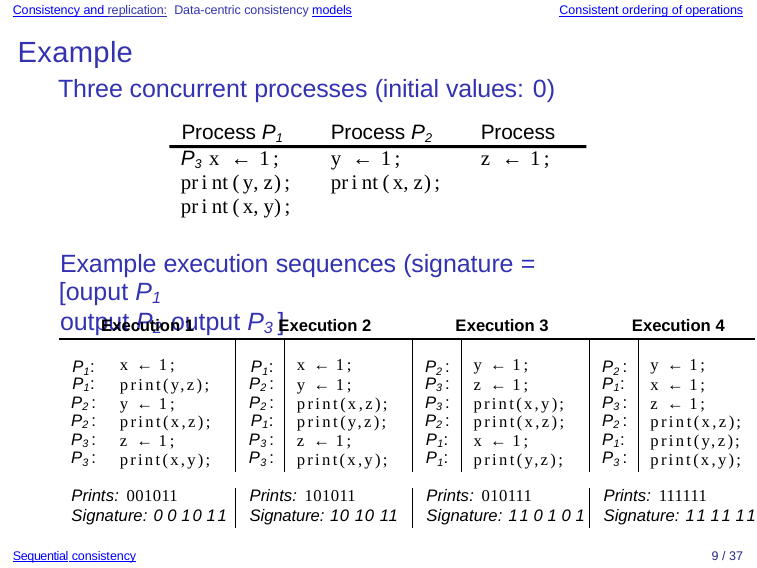

Consistency and replication: Data-centric consistency models
Consistent ordering of operations
Example
Three concurrent processes (initial values: 0)
Process P1	Process P2	Process P3  x ← 1;	y ← 1;	z ← 1;  print(y,z);	print(x,z);	print(x,y);

Example execution sequences (signature = [ouput P1
output P2  output P3 ]

Execution 1
Execution 2
Execution 3
Execution 4
| P1: | x ← 1; | P1: | x ← 1; | P2 : | y ← 1; | P2 : | y ← 1; |
| --- | --- | --- | --- | --- | --- | --- | --- |
| P1: | print(y,z); | P2 : | y ← 1; | P3 : | z ← 1; | P1: | x ← 1; |
| P2 : | y ← 1; | P2 : | print(x,z); | P3 : | print(x,y); | P3 : | z ← 1; |
| P2 : | print(x,z); | P1: | print(y,z); | P2 : | print(x,z); | P2 : | print(x,z); |
| P3 : | z ← 1; | P3 : | z ← 1; | P1: | x ← 1; | P1: | print(y,z); |
| P3 : | print(x,y); | P3 : | print(x,y); | P1: | print(y,z); | P3 : | print(x,y); |
| Prints: 001011 | Prints: 101011 | Prints: 010111 | Prints: 111111 |
| --- | --- | --- | --- |
| Signature: 0 0 10 11 | Signature: 10 10 11 | Signature: 11 0 1 0 1 | Signature: 11 11 11 |
Sequential consistency
9 / 37